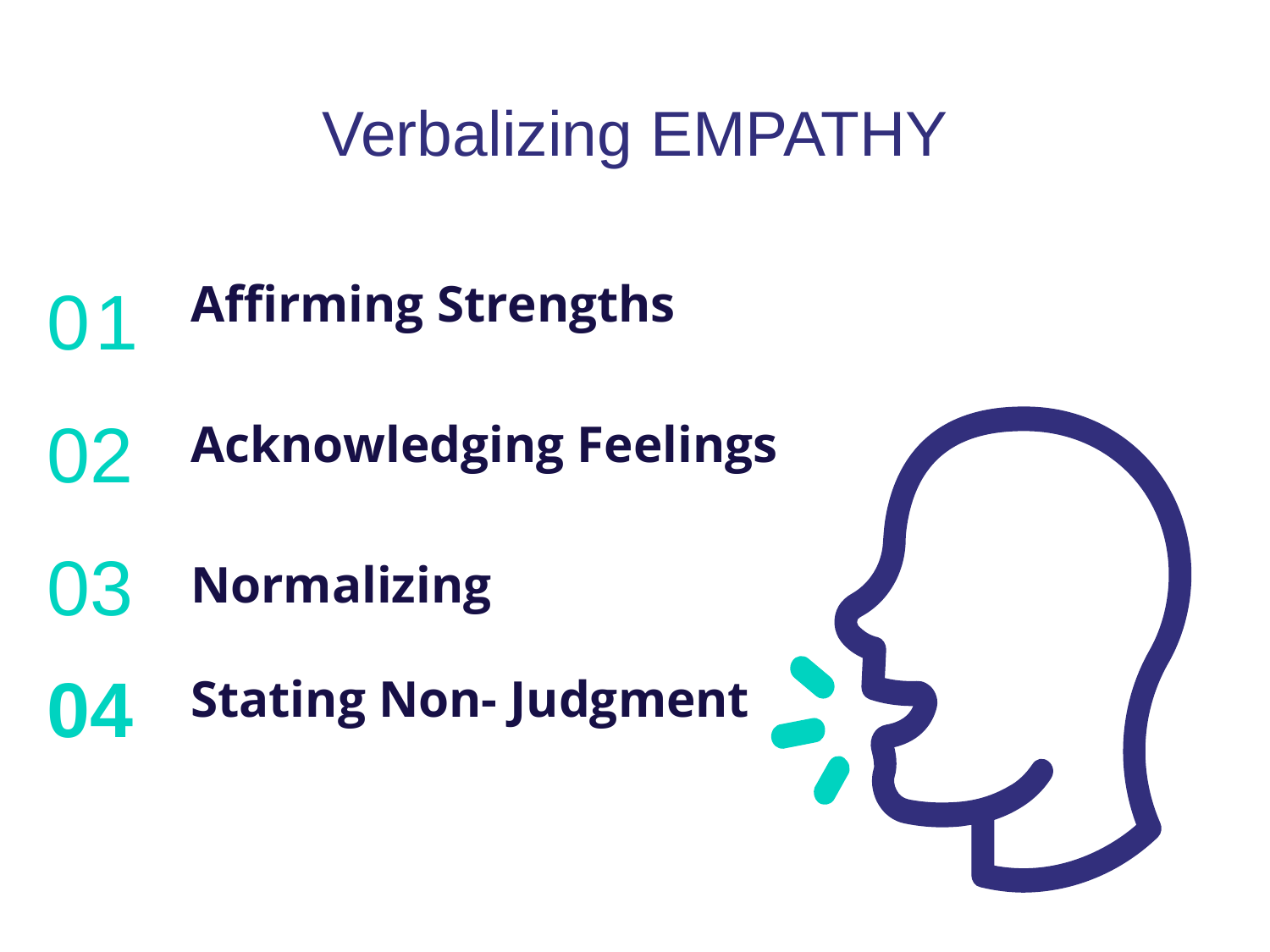

Verbalizing EMPATHY
01
Affirming Strengths
02

Acknowledging Feelings
03
Normalizing
04
Stating Non- Judgment